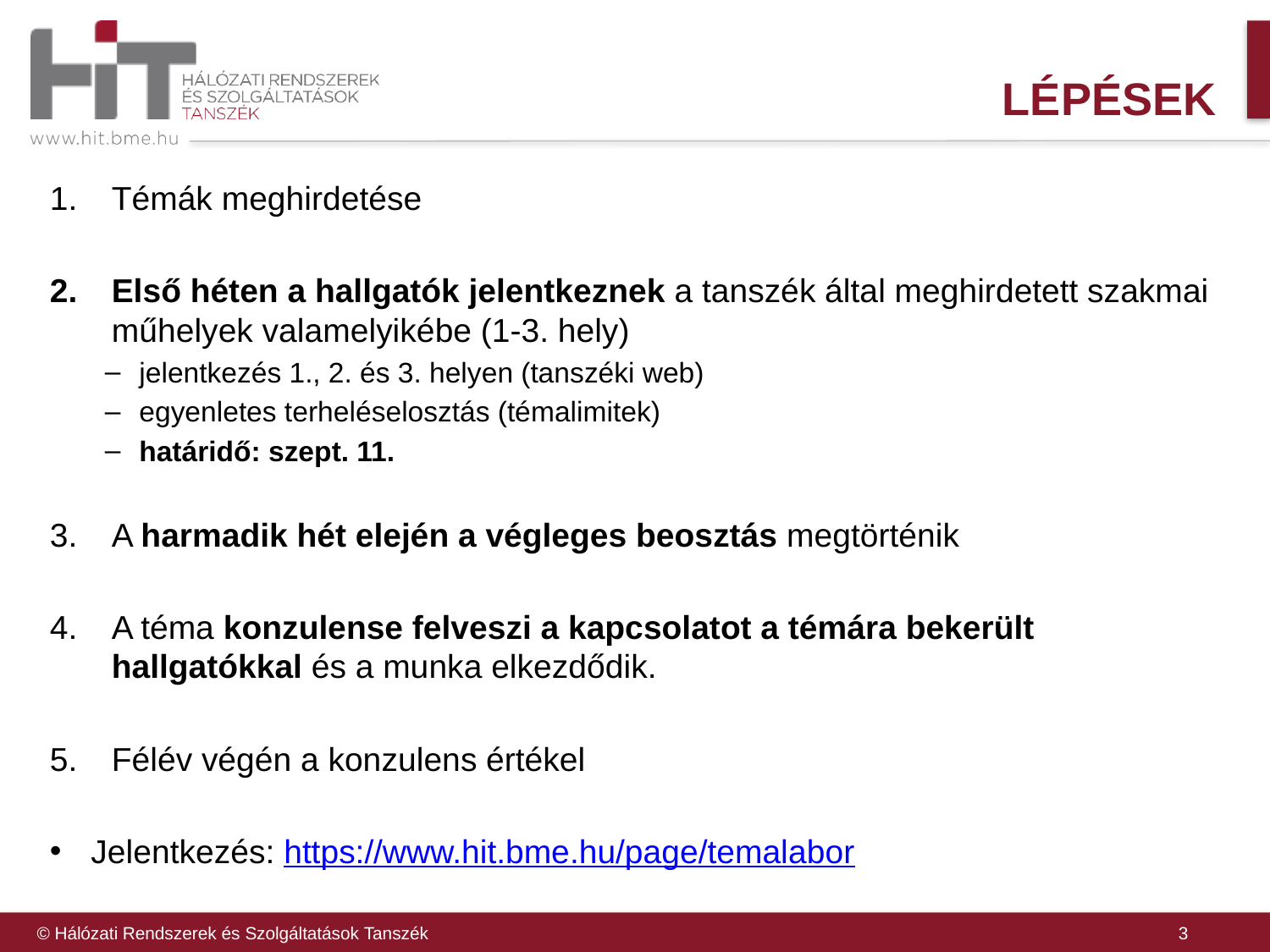

# Lépések
Témák meghirdetése

Első héten a hallgatók jelentkeznek a tanszék által meghirdetett szakmai műhelyek valamelyikébe (1-3. hely)
jelentkezés 1., 2. és 3. helyen (tanszéki web)
egyenletes terheléselosztás (témalimitek)
határidő: szept. 11.

A harmadik hét elején a végleges beosztás megtörténik

A téma konzulense felveszi a kapcsolatot a témára bekerült hallgatókkal és a munka elkezdődik.

Félév végén a konzulens értékel

Jelentkezés: https://www.hit.bme.hu/page/temalabor